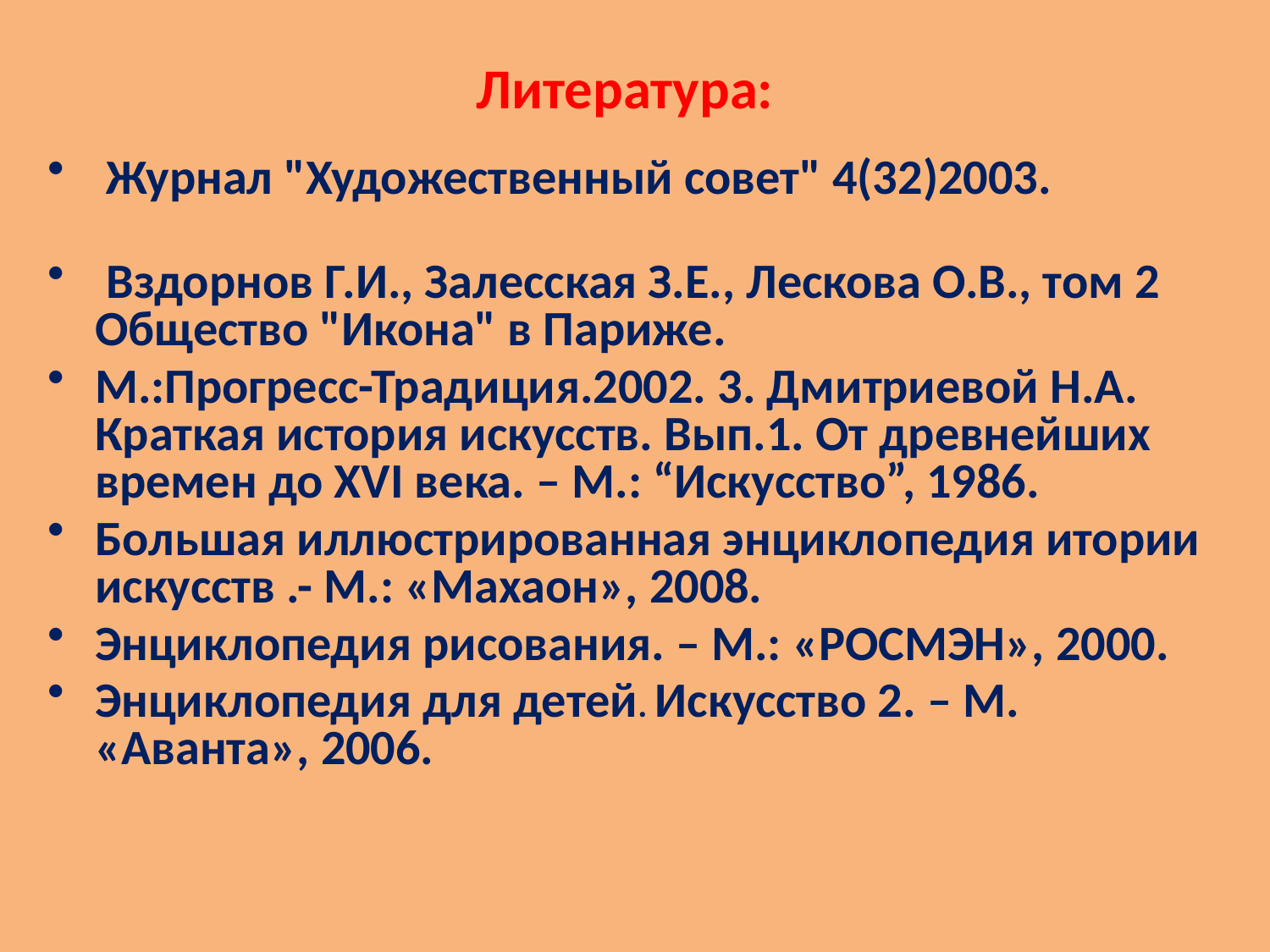

Литература:

 Журнал "Художественный совет" 4(32)2003.
 Вздорнов Г.И., Залесская З.Е., Лескова О.В., том 2  Общество "Икона" в Париже.
М.:Прогресс-Традиция.2002. 3. Дмитриевой Н.А. Краткая история искусств. Вып.1. От древнейших времен до XVI века. – М.: “Искусство”, 1986.
Большая иллюстрированная энциклопедия итории искусств .- М.: «Махаон», 2008.
Энциклопедия рисования. – М.: «РОСМЭН», 2000.
Энциклопедия для детей. Искусство 2. – М. «Аванта», 2006.